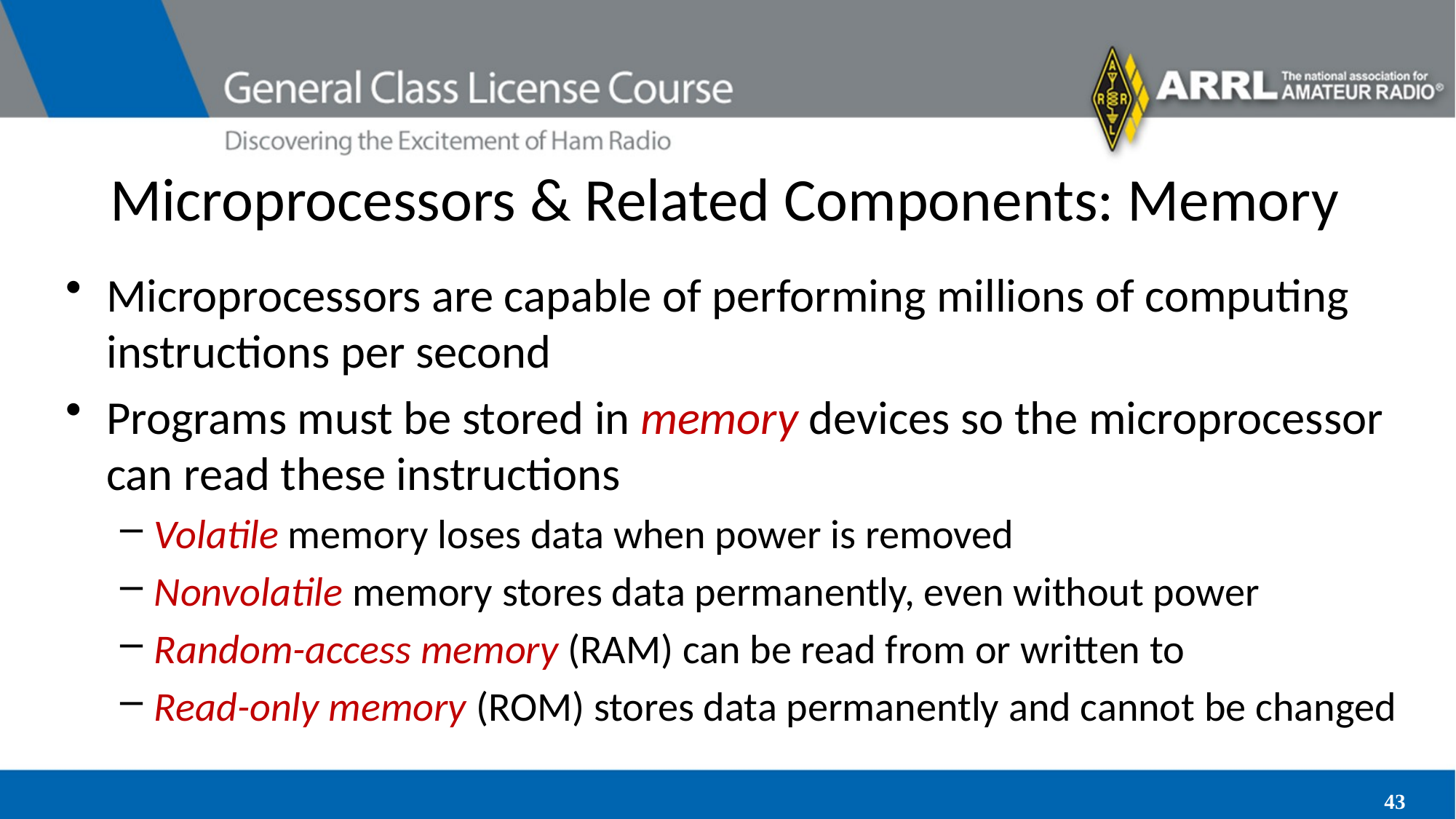

# Microprocessors & Related Components: Memory
Microprocessors are capable of performing millions of computing instructions per second
Programs must be stored in memory devices so the microprocessor can read these instructions
Volatile memory loses data when power is removed
Nonvolatile memory stores data permanently, even without power
Random-access memory (RAM) can be read from or written to
Read-only memory (ROM) stores data permanently and cannot be changed